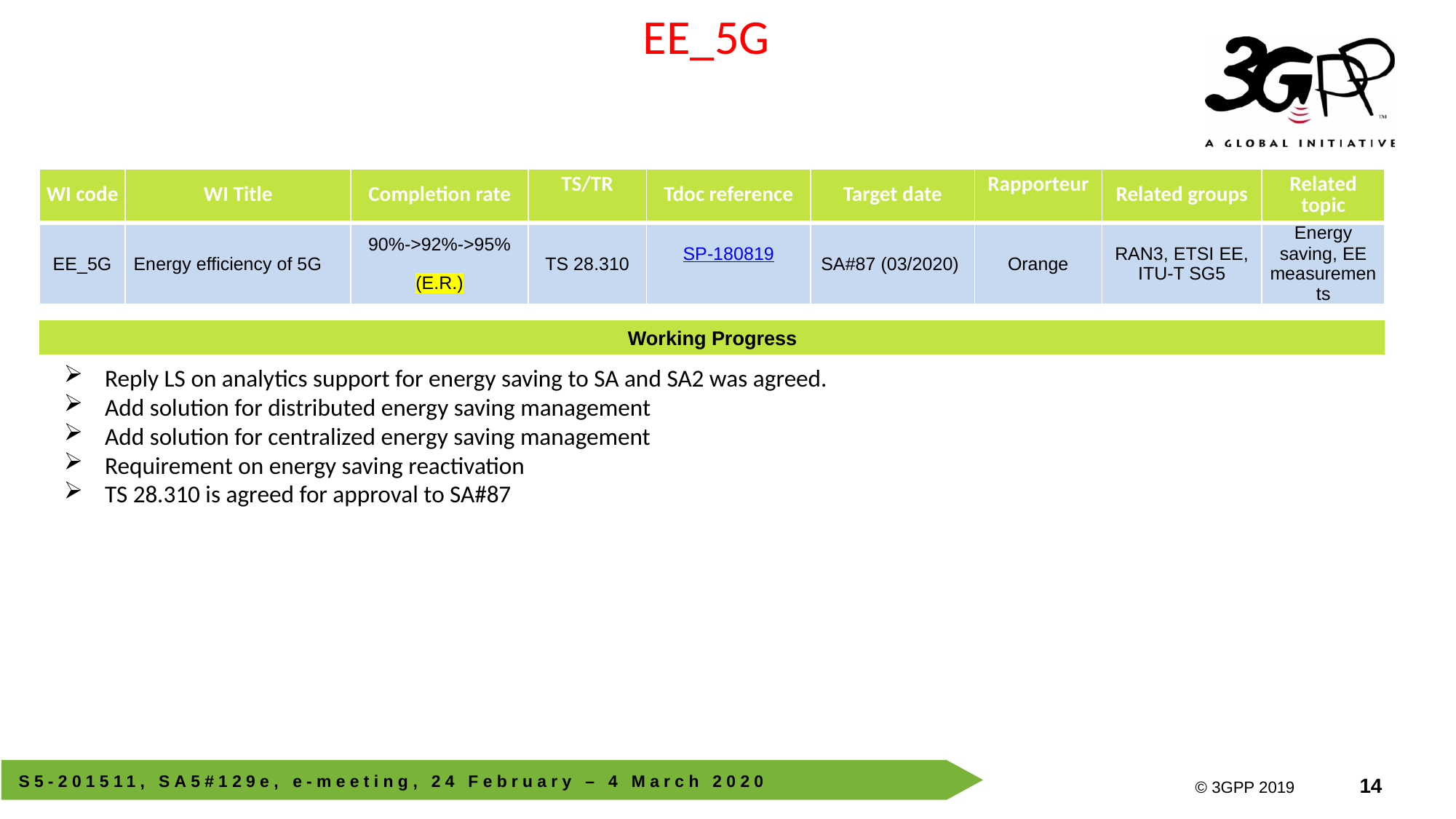

EE_5G
| WI code | WI Title | Completion rate | TS/TR | Tdoc reference | Target date | Rapporteur | Related groups | Related topic |
| --- | --- | --- | --- | --- | --- | --- | --- | --- |
| EE\_5G | Energy efficiency of 5G | 90%->92%->95% (E.R.) | TS 28.310 | SP-180819 | SA#87 (03/2020) | Orange | RAN3, ETSI EE, ITU-T SG5 | Energy saving, EE measurements |
Working Progress
Reply LS on analytics support for energy saving to SA and SA2 was agreed.
Add solution for distributed energy saving management
Add solution for centralized energy saving management
Requirement on energy saving reactivation
TS 28.310 is agreed for approval to SA#87